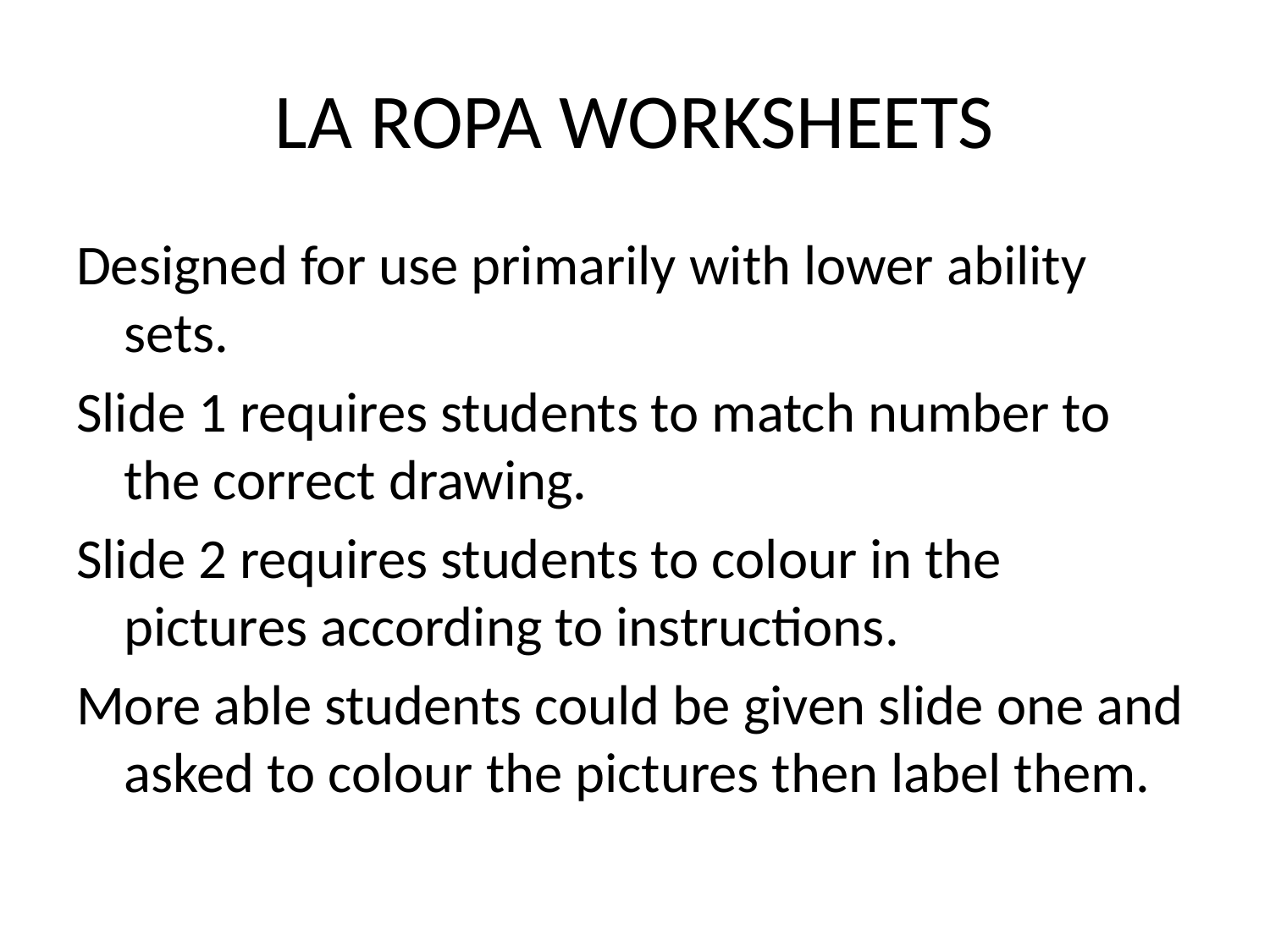

# LA ROPA WORKSHEETS
Designed for use primarily with lower ability sets.
Slide 1 requires students to match number to the correct drawing.
Slide 2 requires students to colour in the pictures according to instructions.
More able students could be given slide one and asked to colour the pictures then label them.